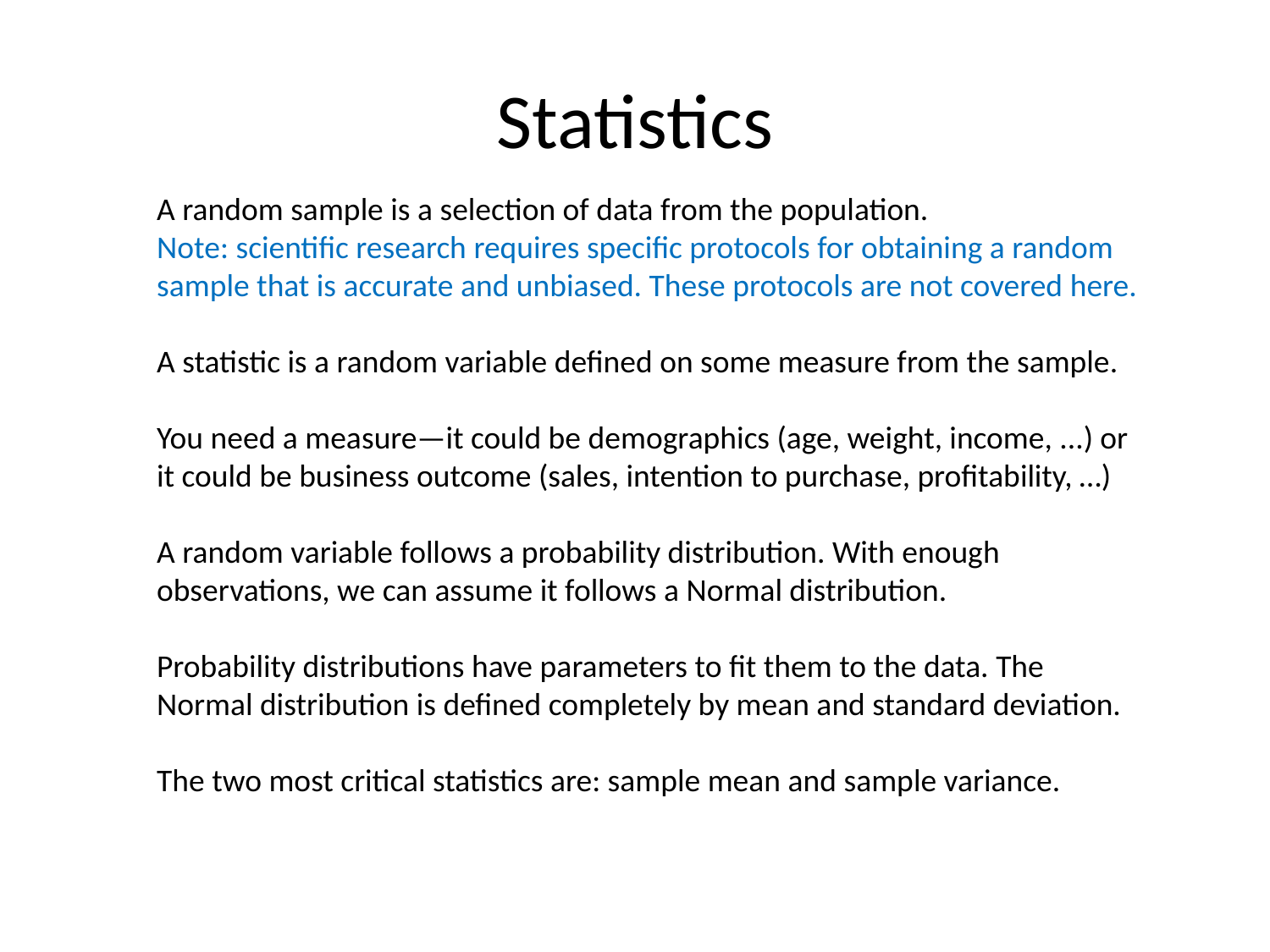

# Statistics
A random sample is a selection of data from the population.
Note: scientific research requires specific protocols for obtaining a random sample that is accurate and unbiased. These protocols are not covered here.

A statistic is a random variable defined on some measure from the sample.

You need a measure—it could be demographics (age, weight, income, ...) or it could be business outcome (sales, intention to purchase, profitability, …)

A random variable follows a probability distribution. With enough observations, we can assume it follows a Normal distribution.

Probability distributions have parameters to fit them to the data. The Normal distribution is defined completely by mean and standard deviation.

The two most critical statistics are: sample mean and sample variance.